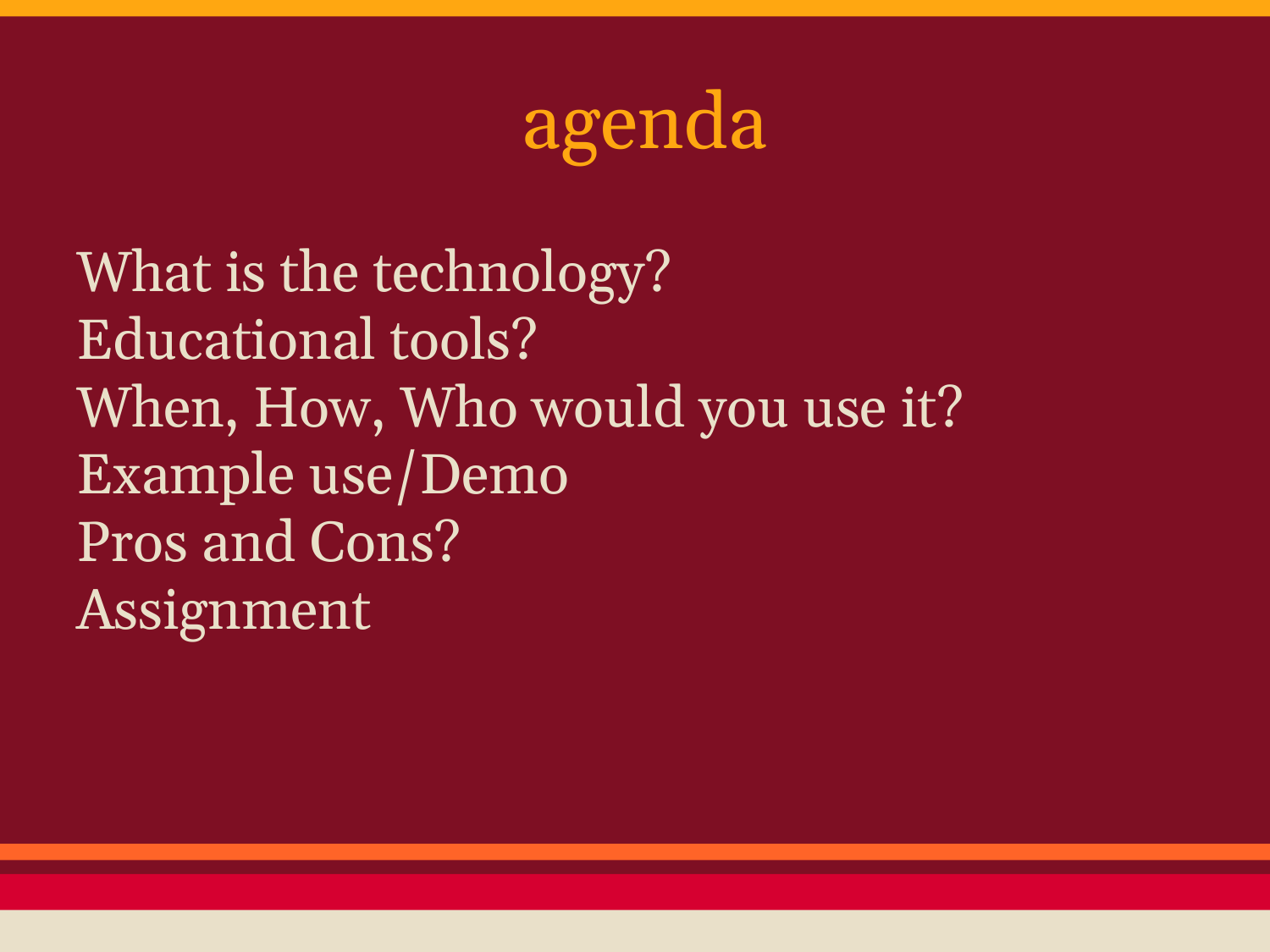

# agenda
What is the technology?
Educational tools?
When, How, Who would you use it?
Example use/Demo
Pros and Cons?
Assignment